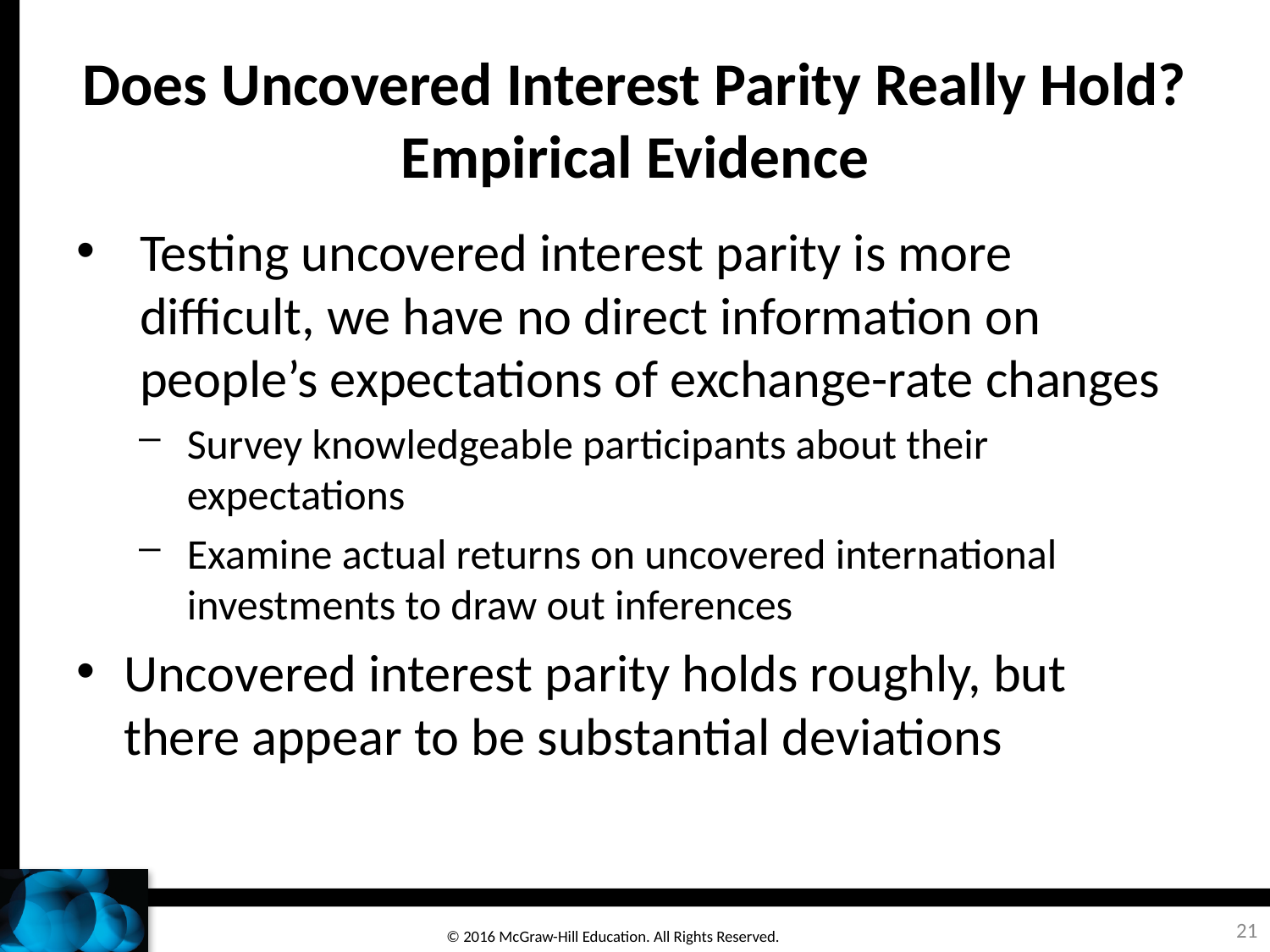

# Does Uncovered Interest Parity Really Hold? Empirical Evidence
Testing uncovered interest parity is more difficult, we have no direct information on people’s expectations of exchange-rate changes
Survey knowledgeable participants about their expectations
Examine actual returns on uncovered international investments to draw out inferences
Uncovered interest parity holds roughly, but there appear to be substantial deviations
21
© 2016 McGraw-Hill Education. All Rights Reserved.